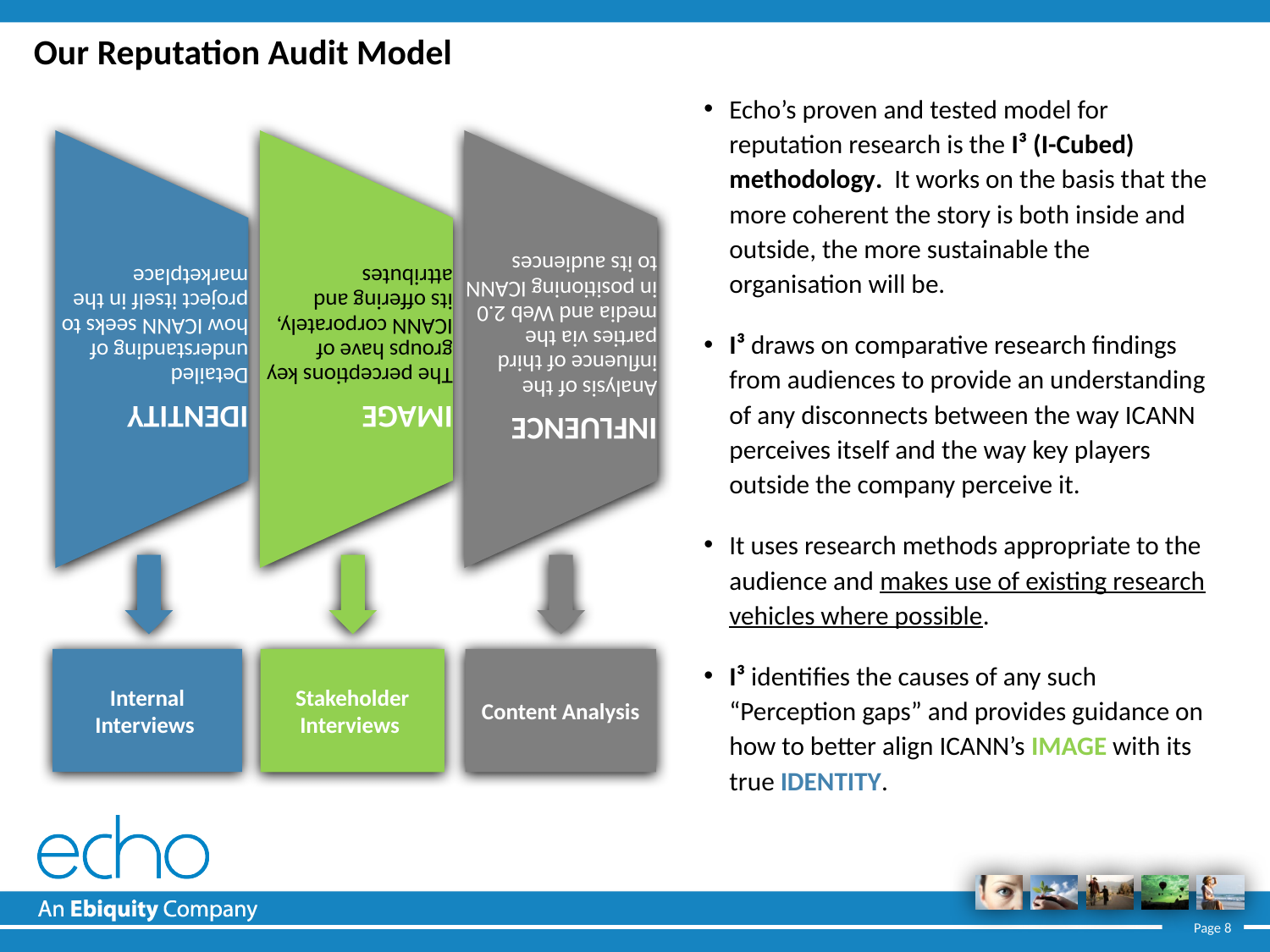

# Our Reputation Audit Model
Echo’s proven and tested model for reputation research is the I³ (I-Cubed) methodology.  It works on the basis that the more coherent the story is both inside and outside, the more sustainable the organisation will be.
I³ draws on comparative research findings from audiences to provide an understanding of any disconnects between the way ICANN perceives itself and the way key players outside the company perceive it.
It uses research methods appropriate to the audience and makes use of existing research vehicles where possible.
I³ identifies the causes of any such “Perception gaps” and provides guidance on how to better align ICANN’s IMAGE with its true IDENTITY.

INFLUENCE
Analysis of the influence of third parties via the media and Web 2.0 in positioning ICANN to its audiences
IDENTITY
Detailed understanding of how ICANN seeks to project itself in the marketplace
IMAGE
The perceptions key groups have of ICANN corporately, its offering and attributes

Stakeholder Interviews
Content Analysis
Internal Interviews